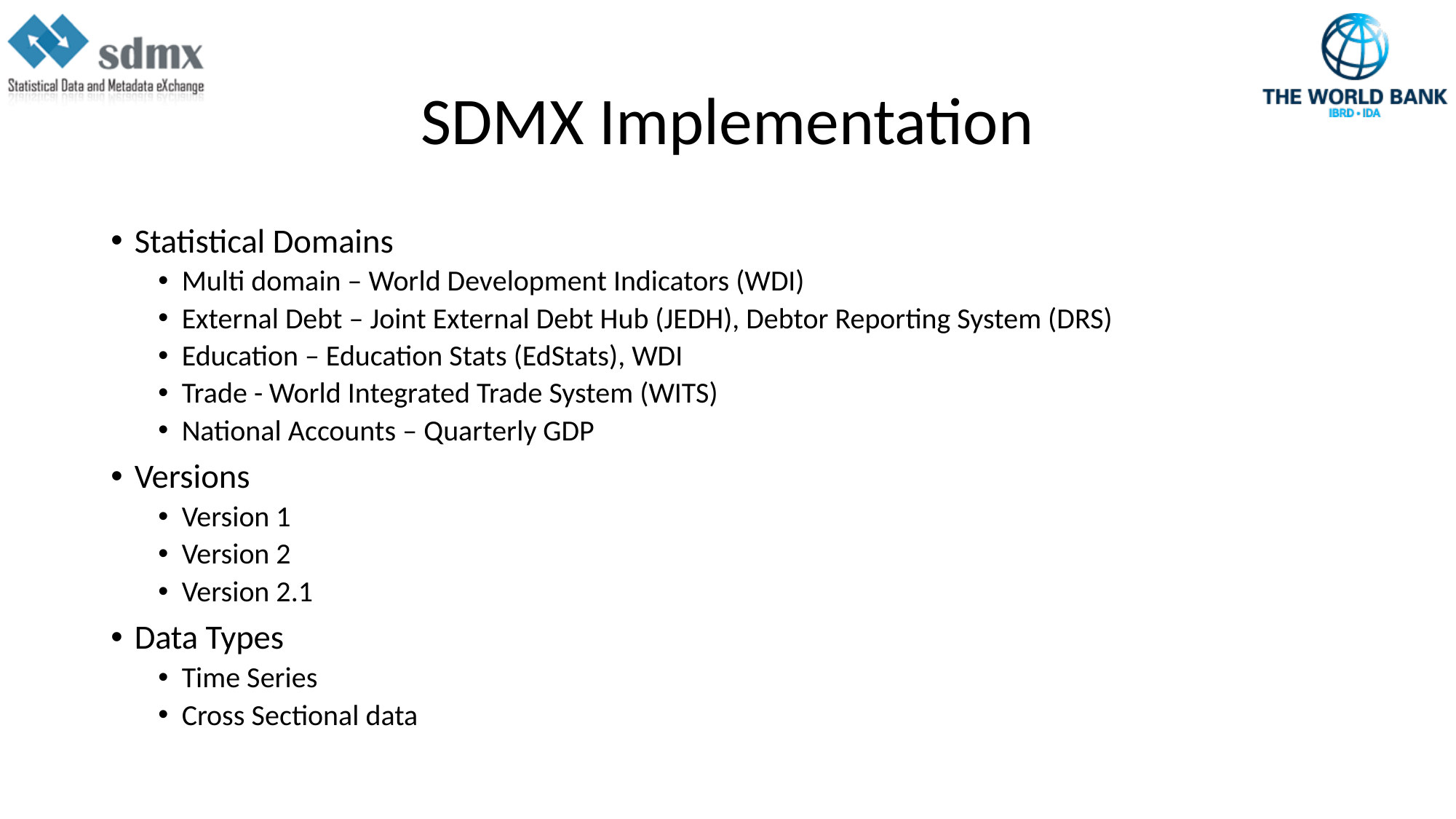

# SDMX Implementation
Statistical Domains
Multi domain – World Development Indicators (WDI)
External Debt – Joint External Debt Hub (JEDH), Debtor Reporting System (DRS)
Education – Education Stats (EdStats), WDI
Trade -	World Integrated Trade System (WITS)
National Accounts – Quarterly GDP
Versions
Version 1
Version 2
Version 2.1
Data Types
Time Series
Cross Sectional data